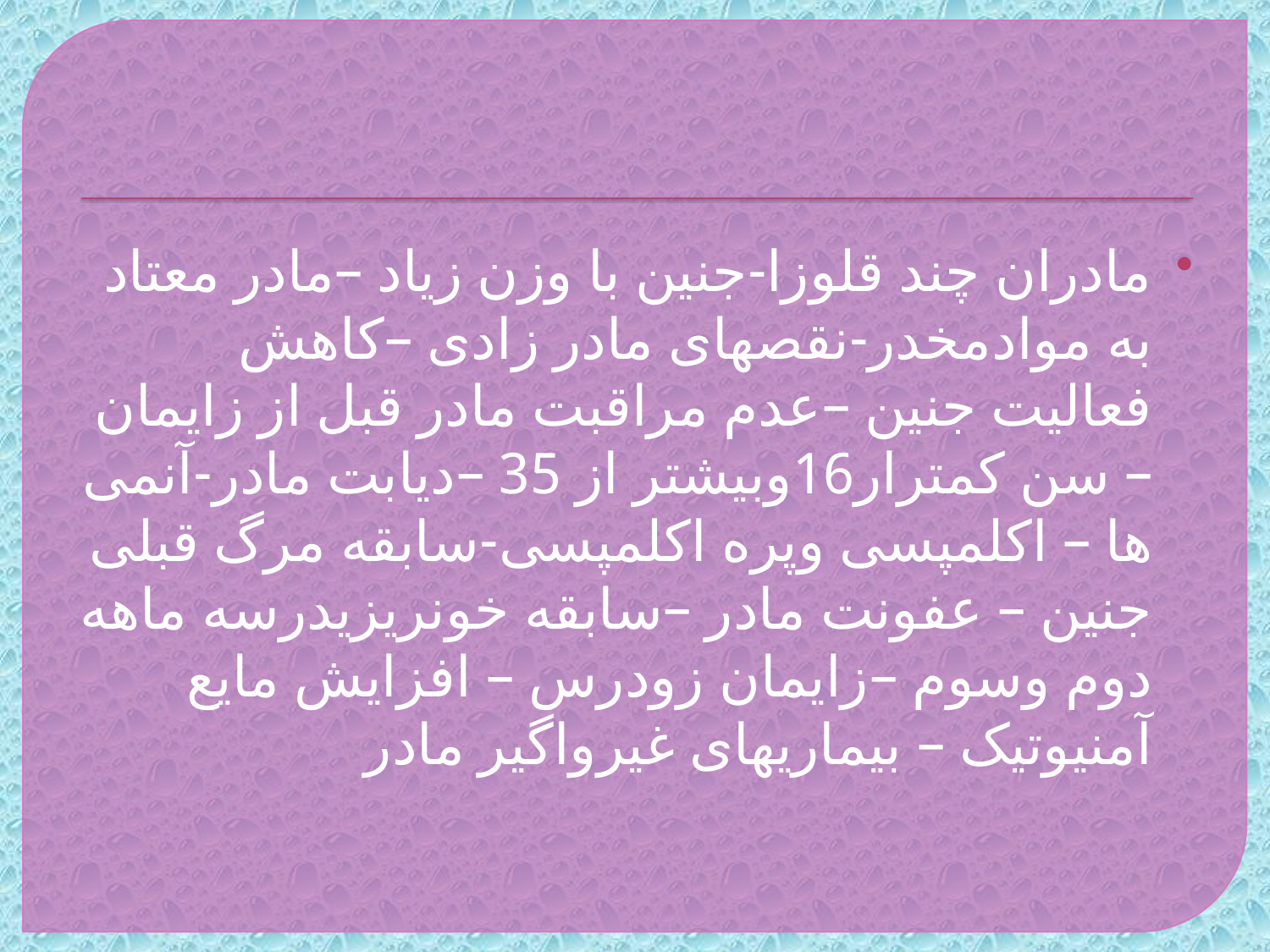

#
مادران چند قلوزا-جنین با وزن زیاد –مادر معتاد به موادمخدر-نقصهای مادر زادی –کاهش فعالیت جنین –عدم مراقبت مادر قبل از زایمان – سن کمترار16وبیشتر از 35 –دیابت مادر-آنمی ها – اکلمپسی وپره اکلمپسی-سابقه مرگ قبلی جنین – عفونت مادر –سابقه خونریزیدرسه ماهه دوم وسوم –زایمان زودرس – افزایش مایع آمنیوتیک – بیماریهای غیرواگیر مادر